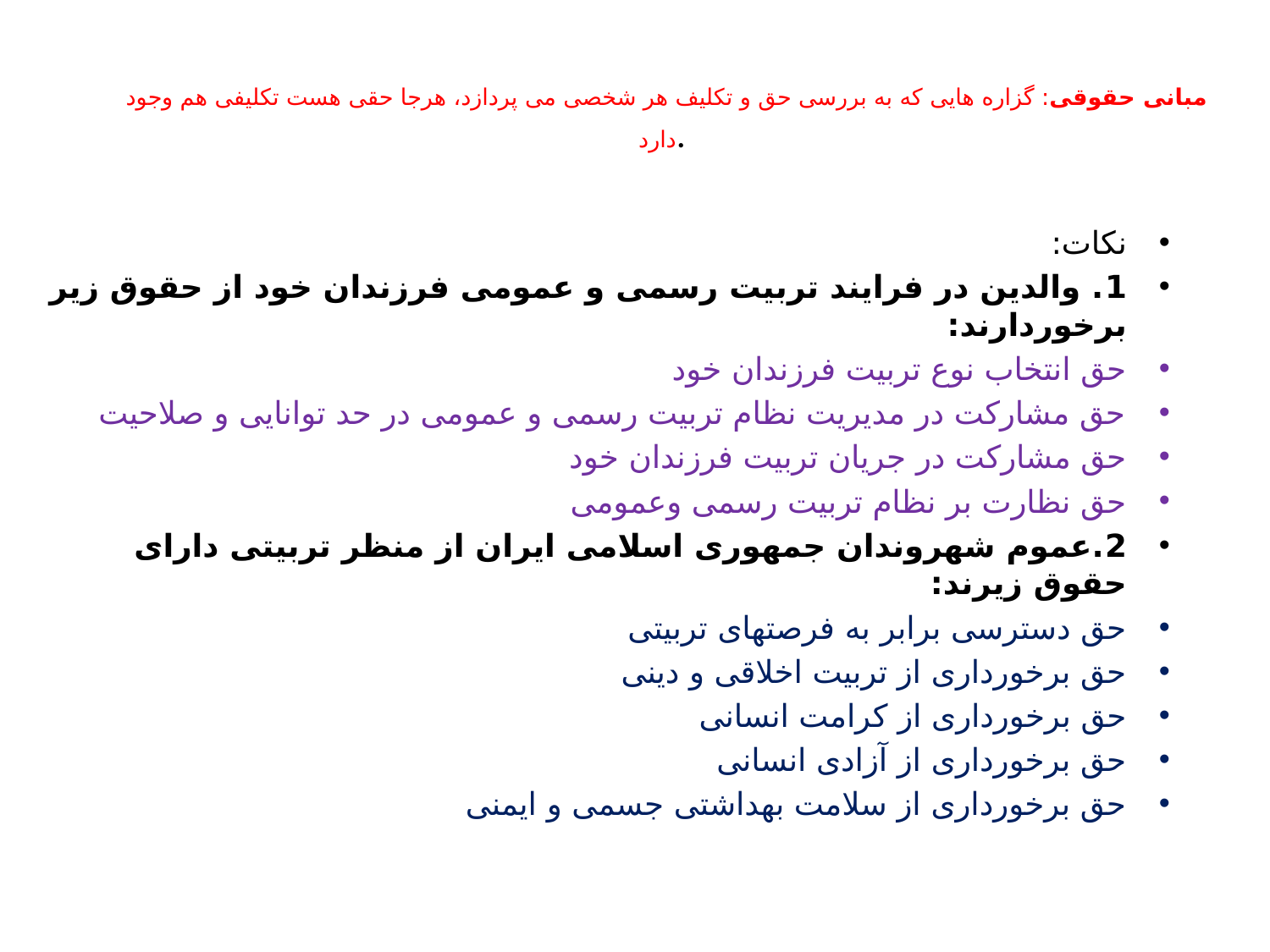

# مبانی حقوقی: گزاره هایی که به بررسی حق و تکلیف هر شخصی می پردازد، هرجا حقی هست تکلیفی هم وجود دارد.
نکات:
1. والدین در فرایند تربیت رسمی و عمومی فرزندان خود از حقوق زیر برخوردارند:
حق انتخاب نوع تربیت فرزندان خود
حق مشارکت در مدیریت نظام تربیت رسمی و عمومی در حد توانایی و صلاحیت
حق مشارکت در جریان تربیت فرزندان خود
حق نظارت بر نظام تربیت رسمی وعمومی
2.عموم شهروندان جمهوری اسلامی ایران از منظر تربیتی دارای حقوق زیرند:
حق دسترسی برابر به فرصت‏های تربیتی
حق برخورداری از تربیت اخلاقی و دینی
حق برخورداری از کرامت انسانی
حق برخورداری از آزادی انسانی
حق برخورداری از سلامت بهداشتی جسمی و ایمنی